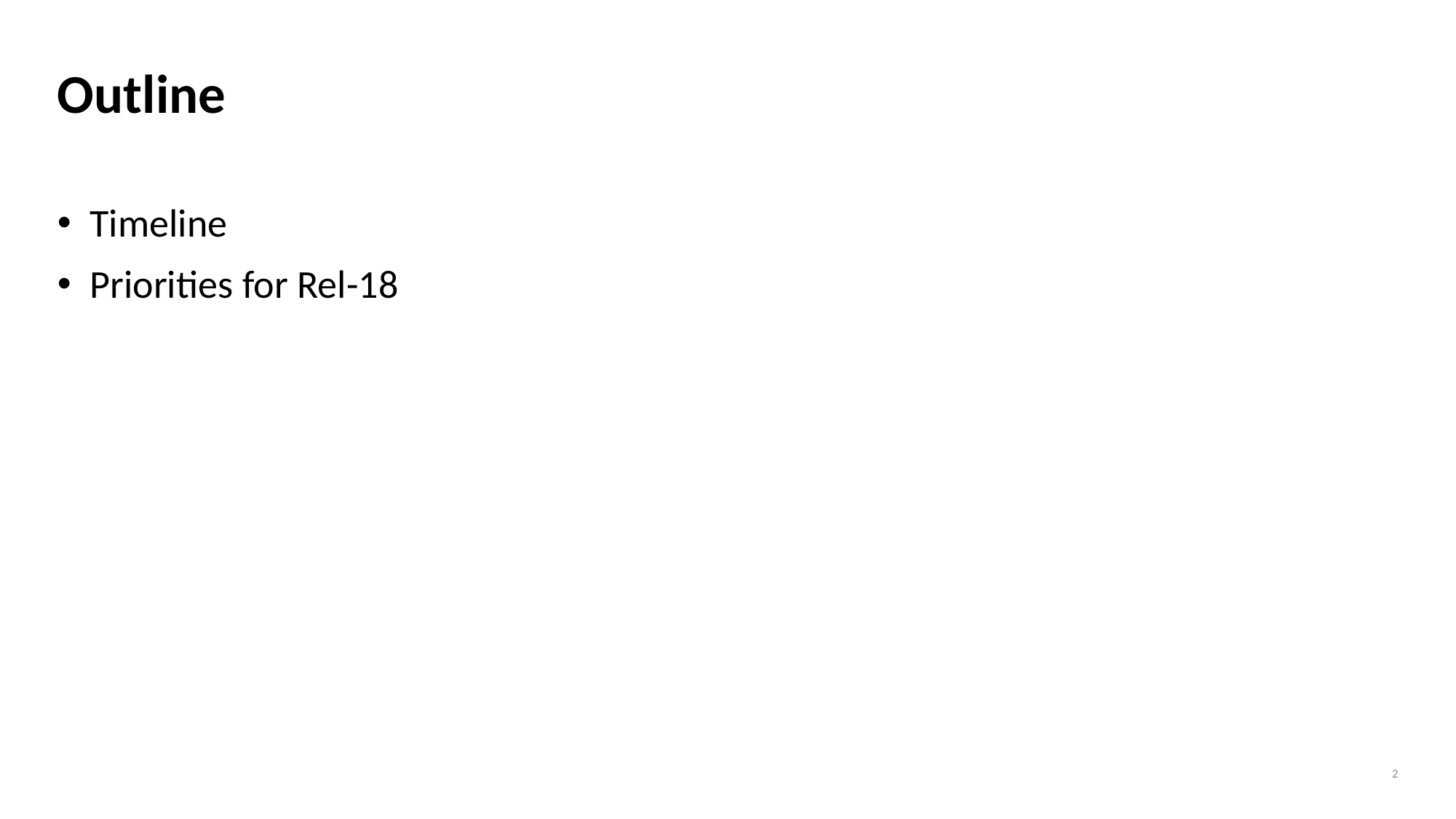

# Outline
Timeline
Priorities for Rel-18
2